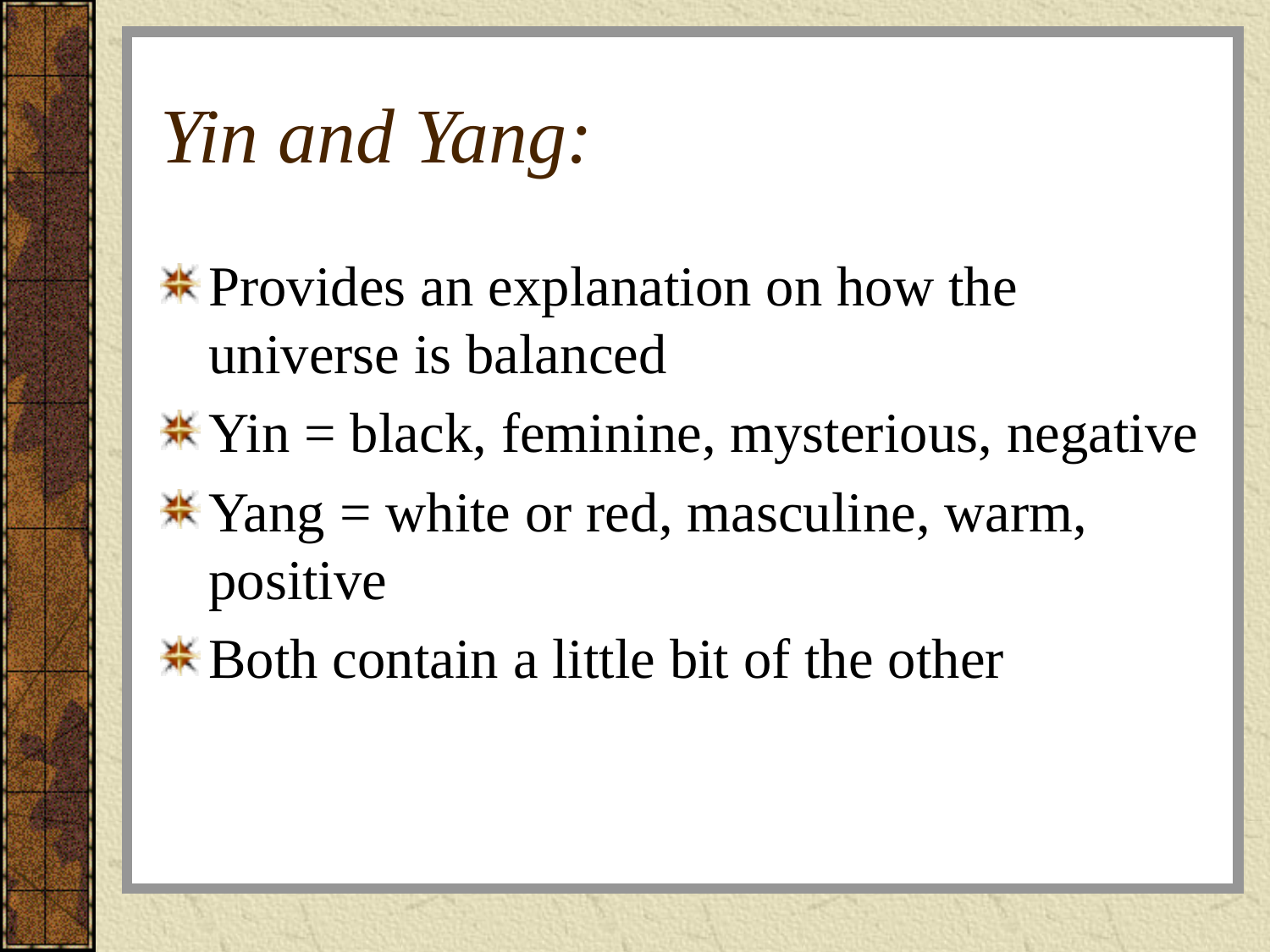

# Yin and Yang:
Provides an explanation on how the universe is balanced
Yin = black, feminine, mysterious, negative
Yang = white or red, masculine, warm, positive
Both contain a little bit of the other